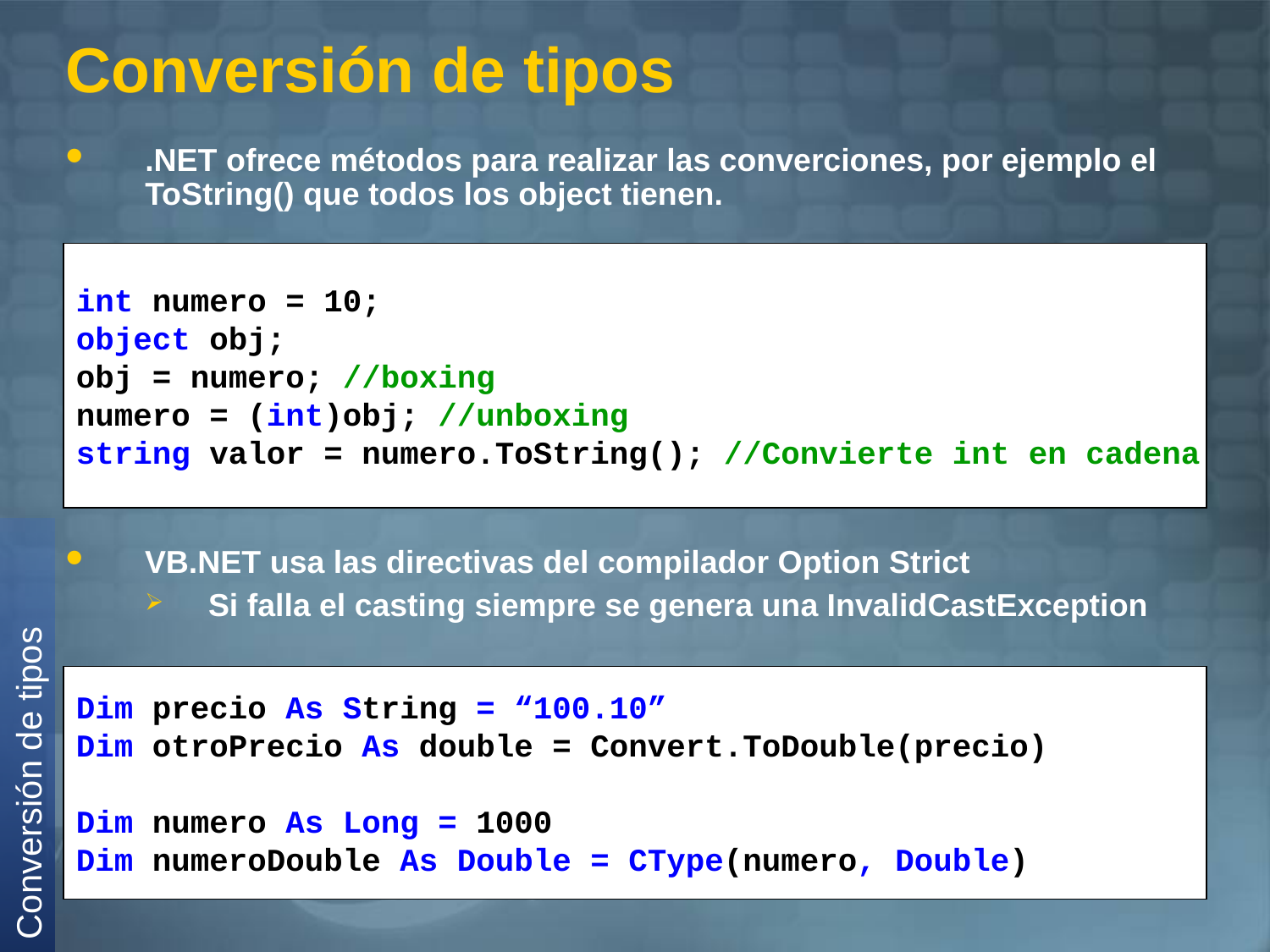

# Conversión de tipos
.NET ofrece métodos para realizar las converciones, por ejemplo el ToString() que todos los object tienen.
int numero = 10;
object obj;
obj = numero; //boxing
numero = (int)obj; //unboxing
string valor = numero.ToString(); //Convierte int en cadena
VB.NET usa las directivas del compilador Option Strict
Si falla el casting siempre se genera una InvalidCastException
Dim precio As String = “100.10”
Dim otroPrecio As double = Convert.ToDouble(precio)

Dim numero As Long = 1000
Dim numeroDouble As Double = CType(numero, Double)
Conversión de tipos